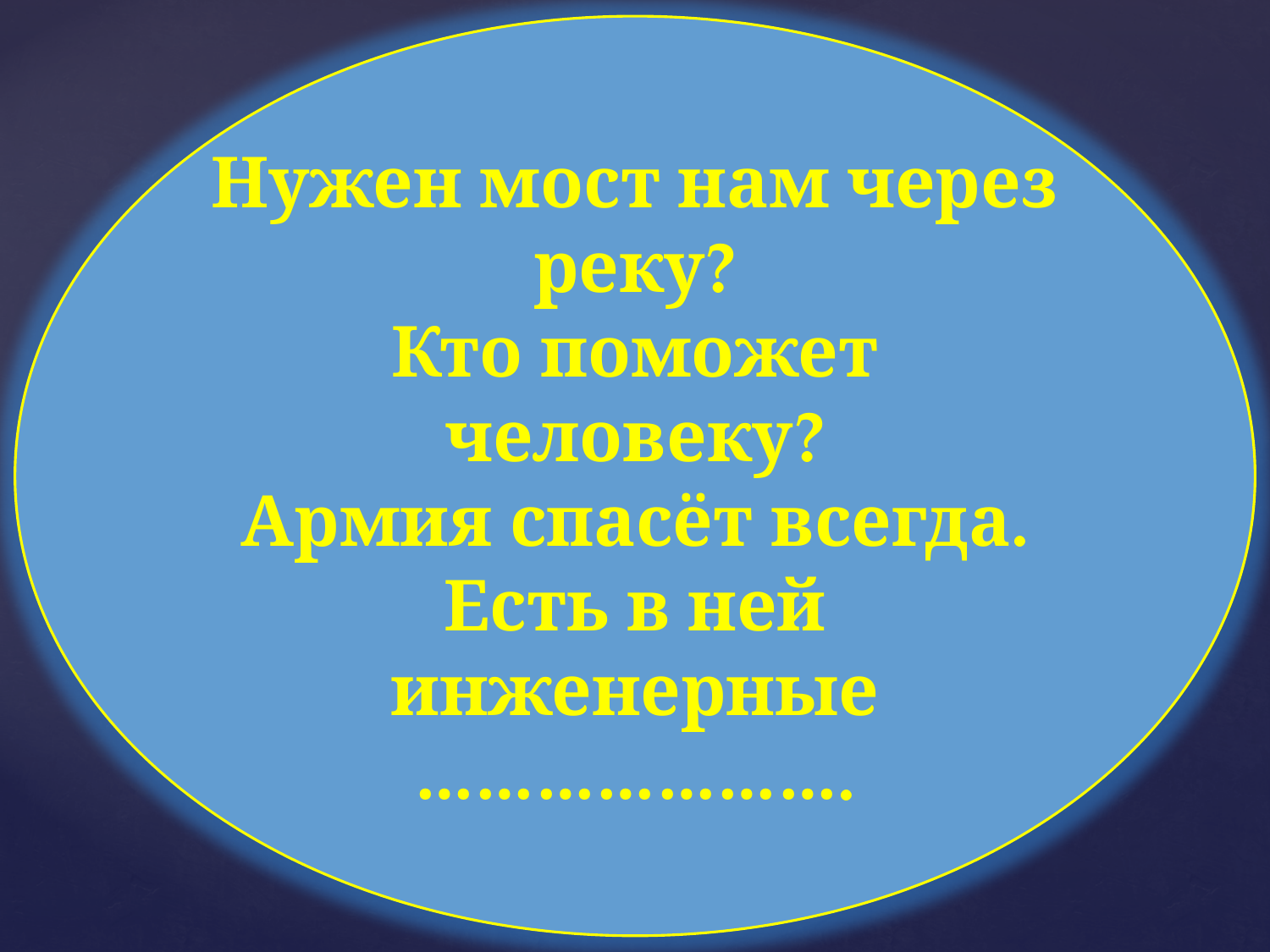

Нужен мост нам через реку?
Кто поможет человеку?
Армия спасёт всегда.
Есть в ней инженерные
………………….